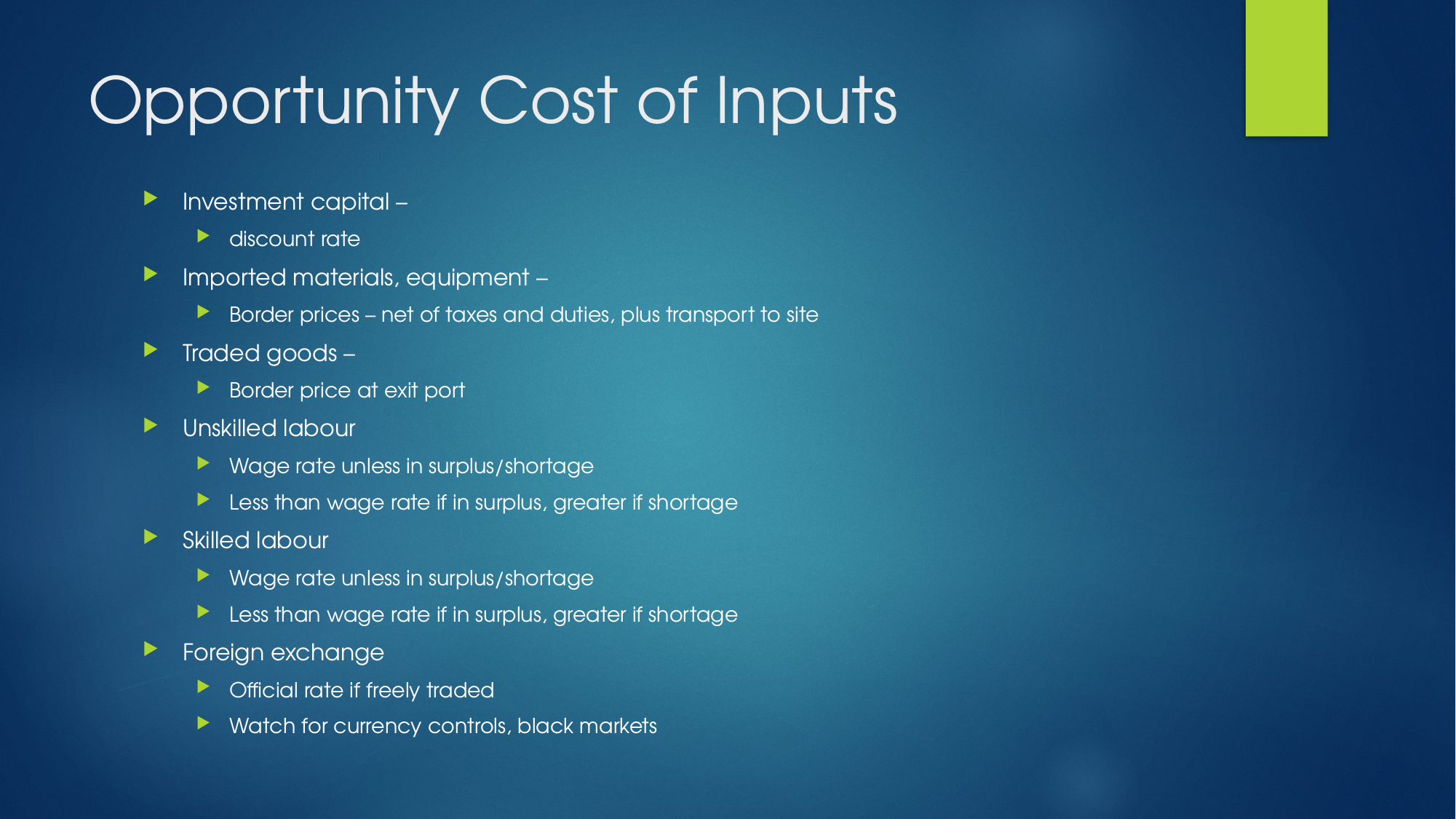

# Opportunity Cost of Inputs
Investment capital –
discount rate
Imported materials, equipment –
Border prices – net of taxes and duties, plus transport to site
Traded goods –
Border price at exit port
Unskilled labour
Wage rate unless in surplus/shortage
Less than wage rate if in surplus, greater if shortage
Skilled labour
Wage rate unless in surplus/shortage
Less than wage rate if in surplus, greater if shortage
Foreign exchange
Official rate if freely traded
Watch for currency controls, black markets